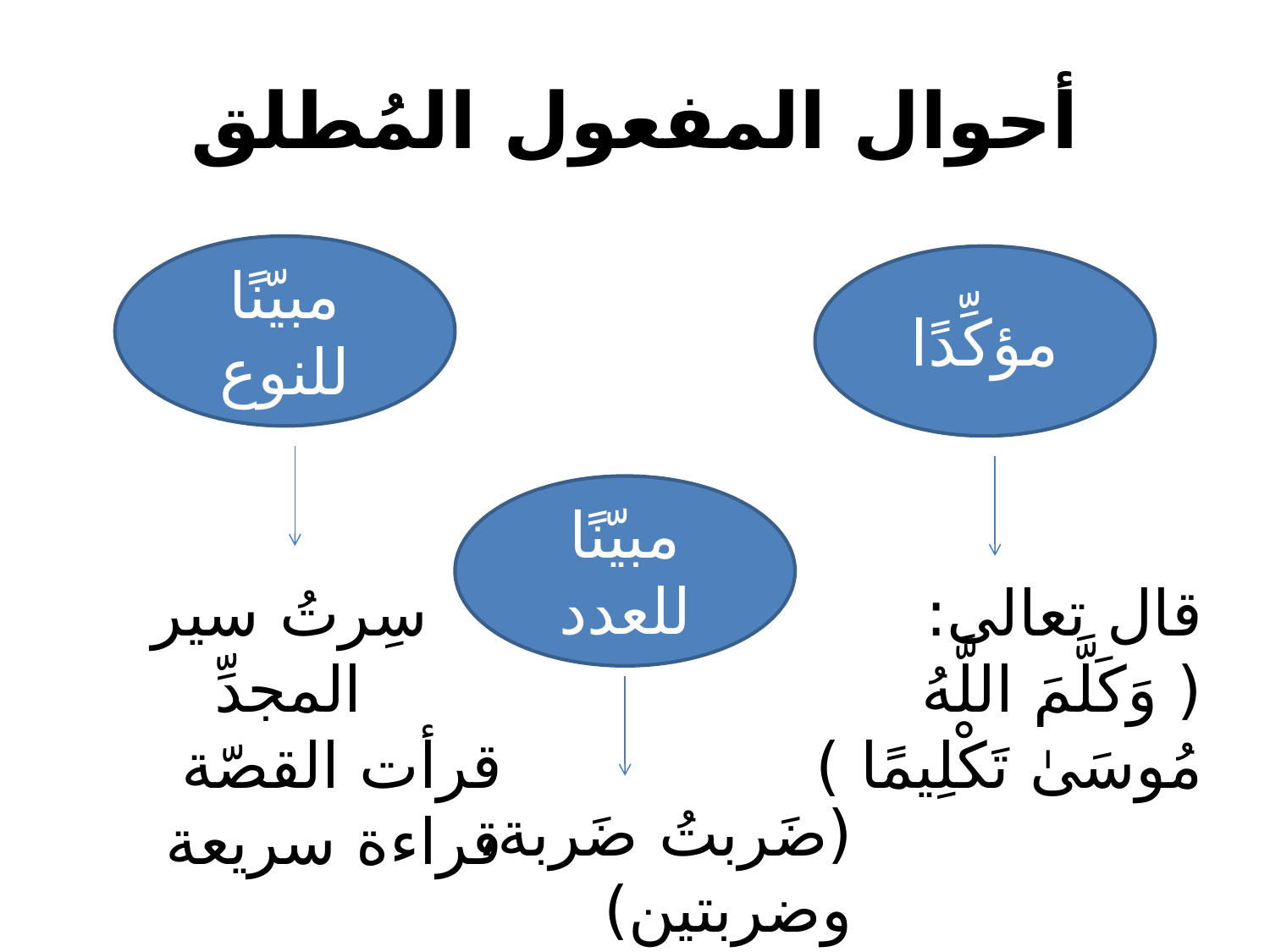

# أحوال المفعول المُطلق
مبيّنًا للنوع
 مؤكِّدًا
مبيّنًا للعدد
سِرتُ سير المجدِّ
قرأت القصّة قراءة سريعة
قال تعالى: ( وَكَلَّمَ اللَّهُ مُوسَىٰ تَكْلِيمًا )
(ضَربتُ ضَربة، وضربتين)